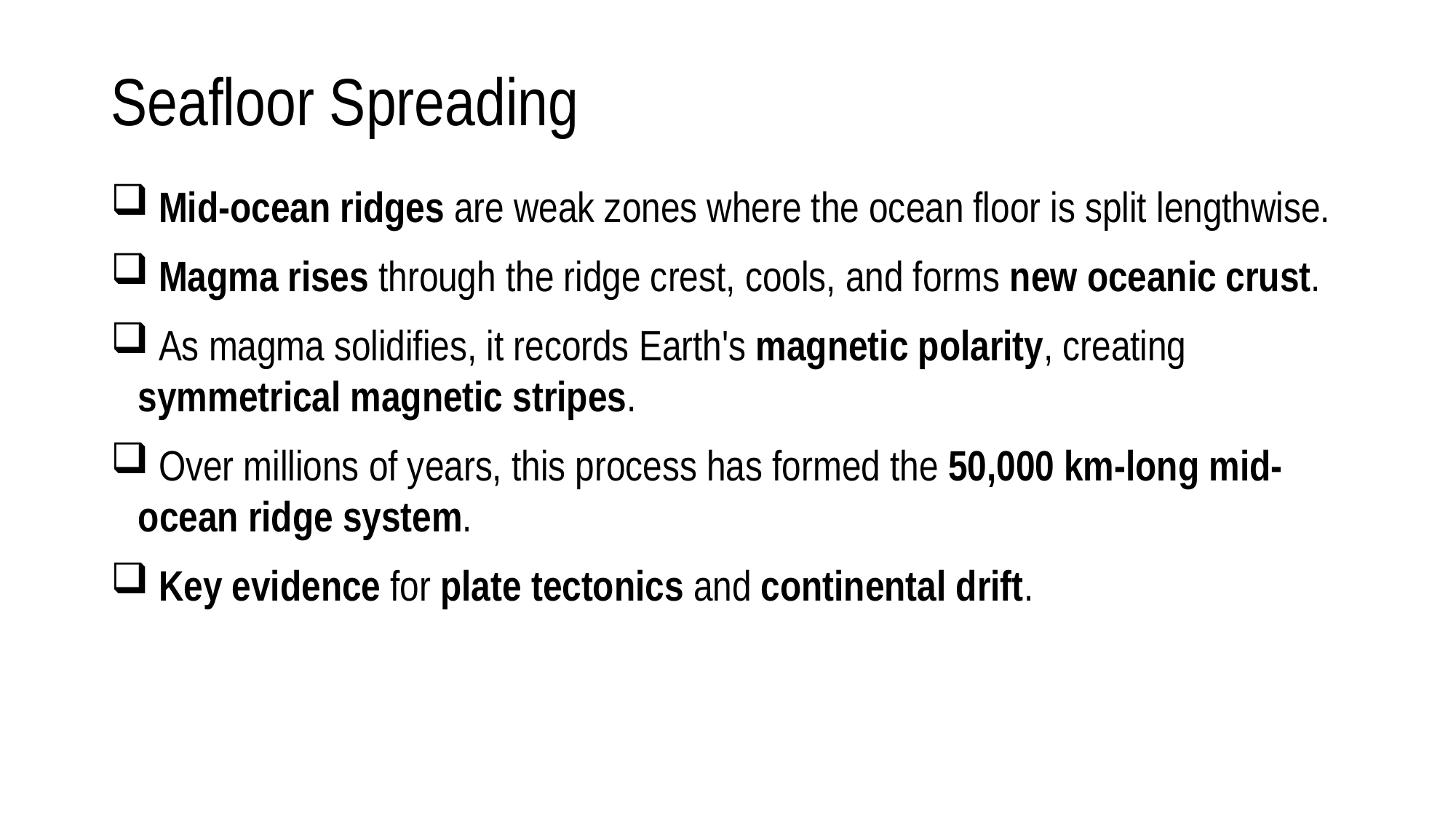

# Seafloor Spreading
 Mid-ocean ridges are weak zones where the ocean floor is split lengthwise.
 Magma rises through the ridge crest, cools, and forms new oceanic crust.
 As magma solidifies, it records Earth's magnetic polarity, creating symmetrical magnetic stripes.
 Over millions of years, this process has formed the 50,000 km-long mid-ocean ridge system.
 Key evidence for plate tectonics and continental drift.